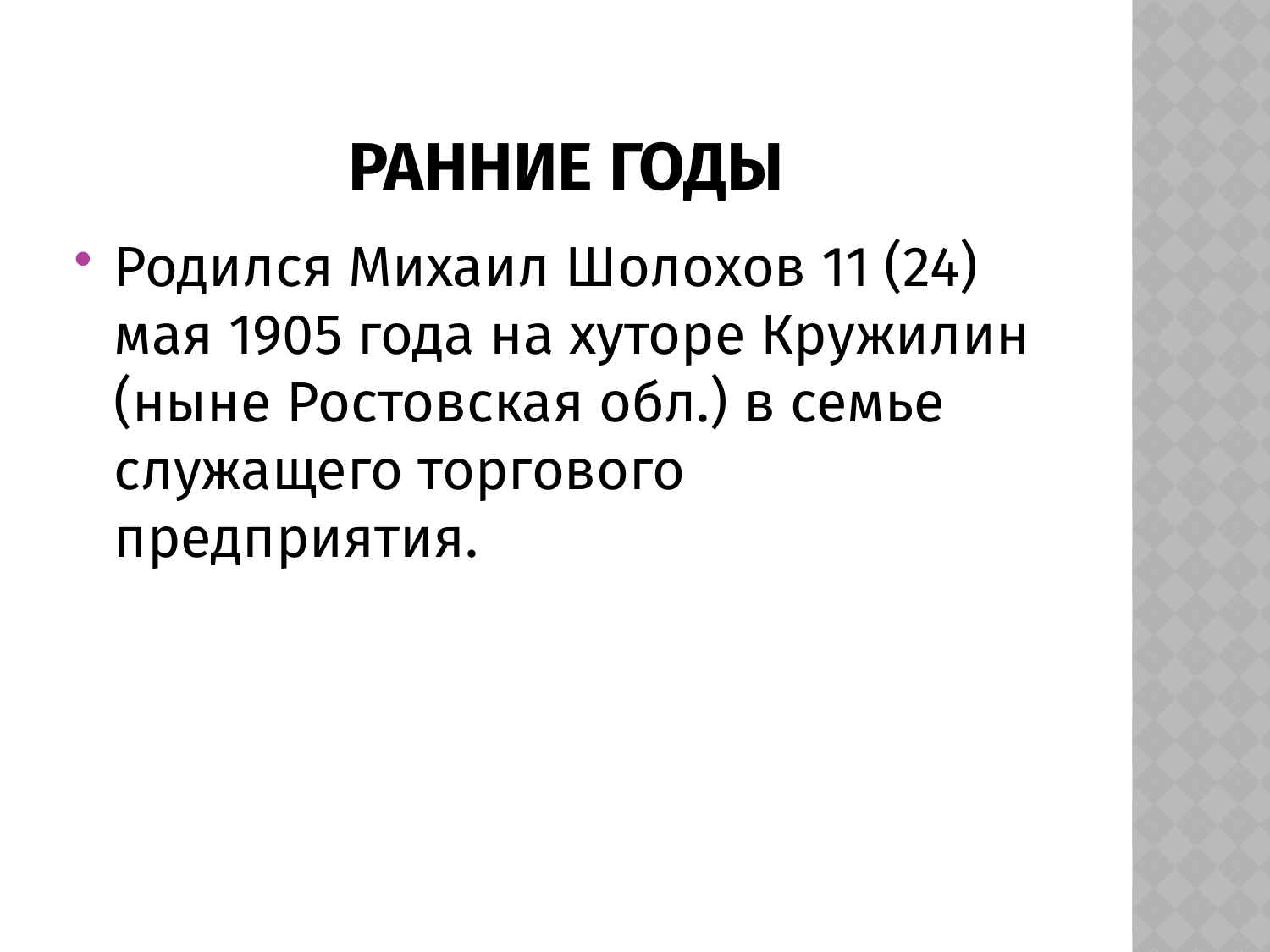

# Ранние годы
Родился Михаил Шолохов 11 (24) мая 1905 года на хуторе Кружилин (ныне Ростовская обл.) в семье служащего торгового предприятия.